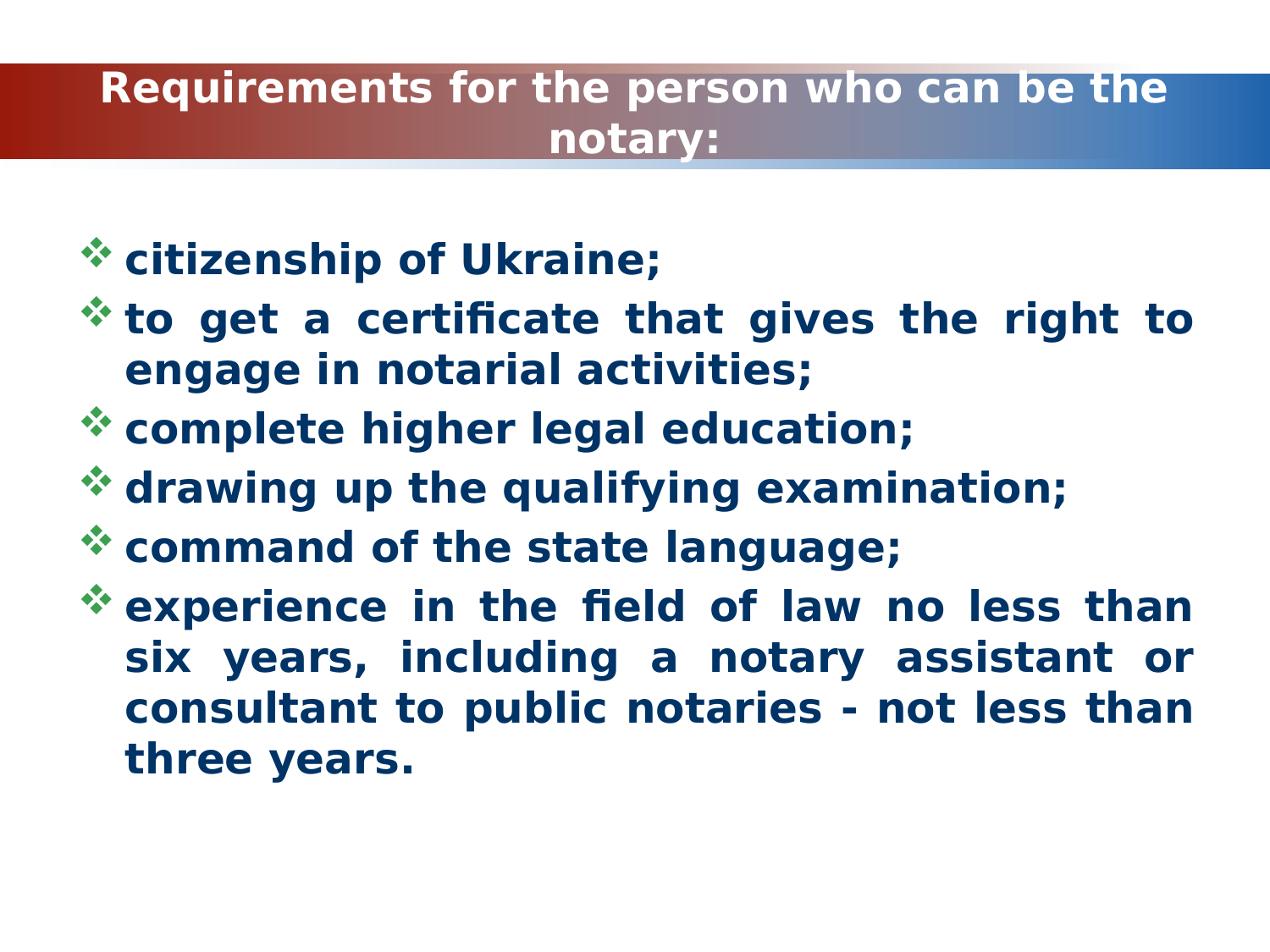

# Requirements for the person who can be the notary:
citizenship of Ukraine;
to get a certificate that gives the right to engage in notarial activities;
complete higher legal education;
drawing up the qualifying examination;
command of the state language;
experience in the field of law no less than six years, including a notary assistant or consultant to public notaries - not less than three years.